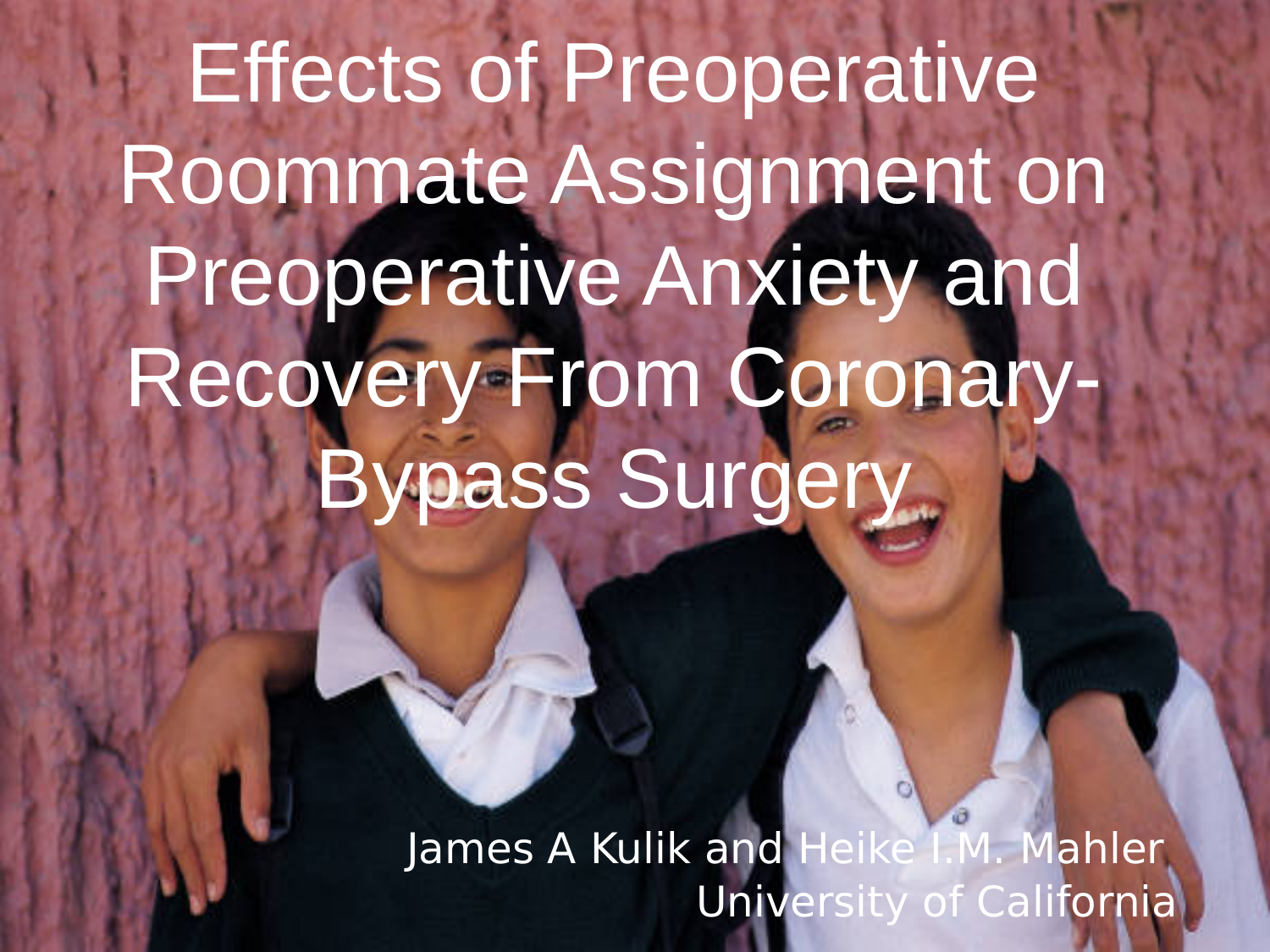

# Effects of Preoperative Roommate Assignment on Preoperative Anxiety and Recovery From Coronary-Bypass Surgery

	James A Kulik and Heike I.M. Mahler
University of California